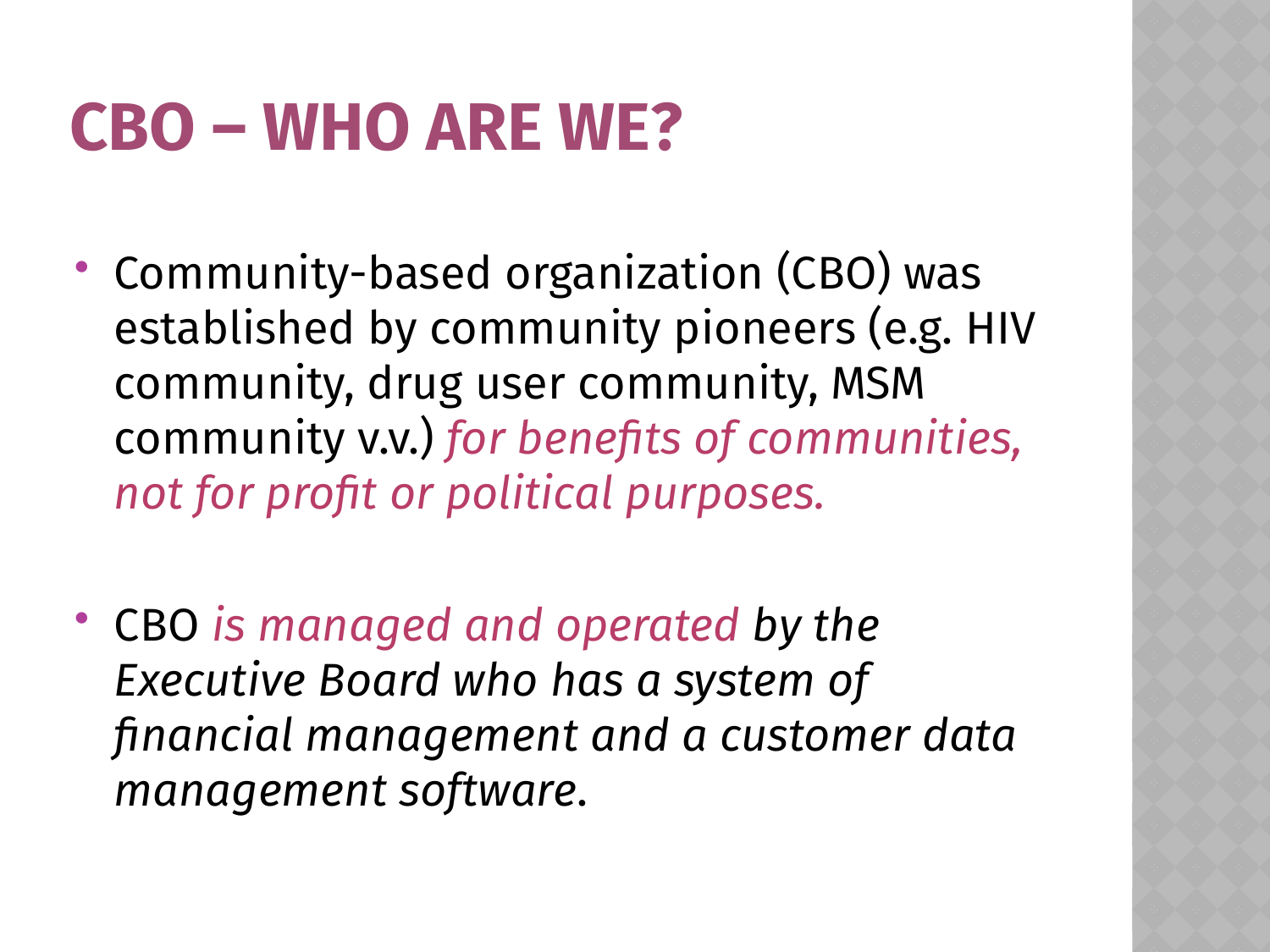

# CBO – WHO ARE WE?
Community-based organization (CBO) was established by community pioneers (e.g. HIV community, drug user community, MSM community v.v.) for benefits of communities, not for profit or political purposes.

CBO is managed and operated by the Executive Board who has a system of financial management and a customer data management software.